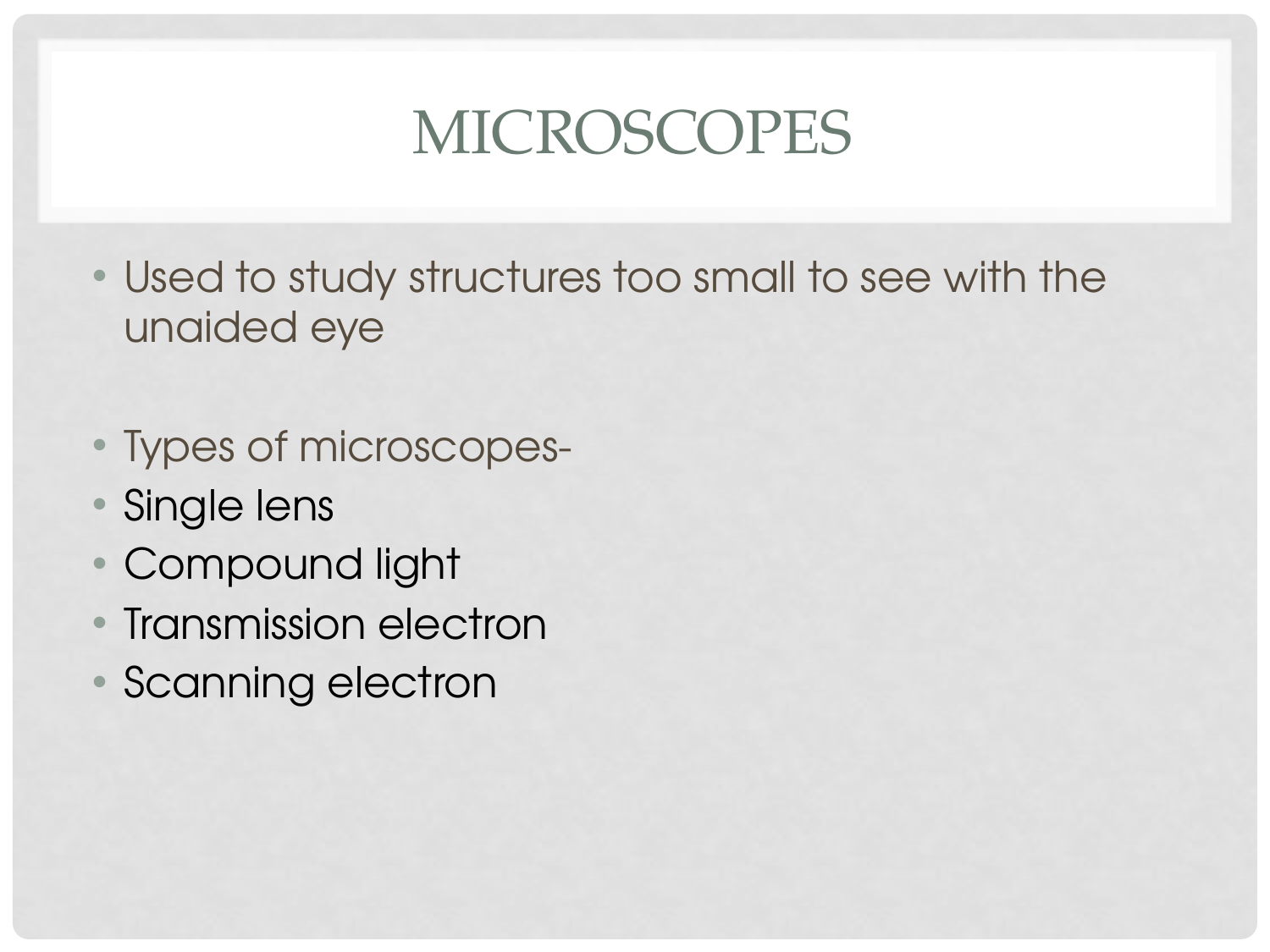

# Microscopes
Used to study structures too small to see with the unaided eye

Types of microscopes-
Single lens
Compound light
Transmission electron
Scanning electron